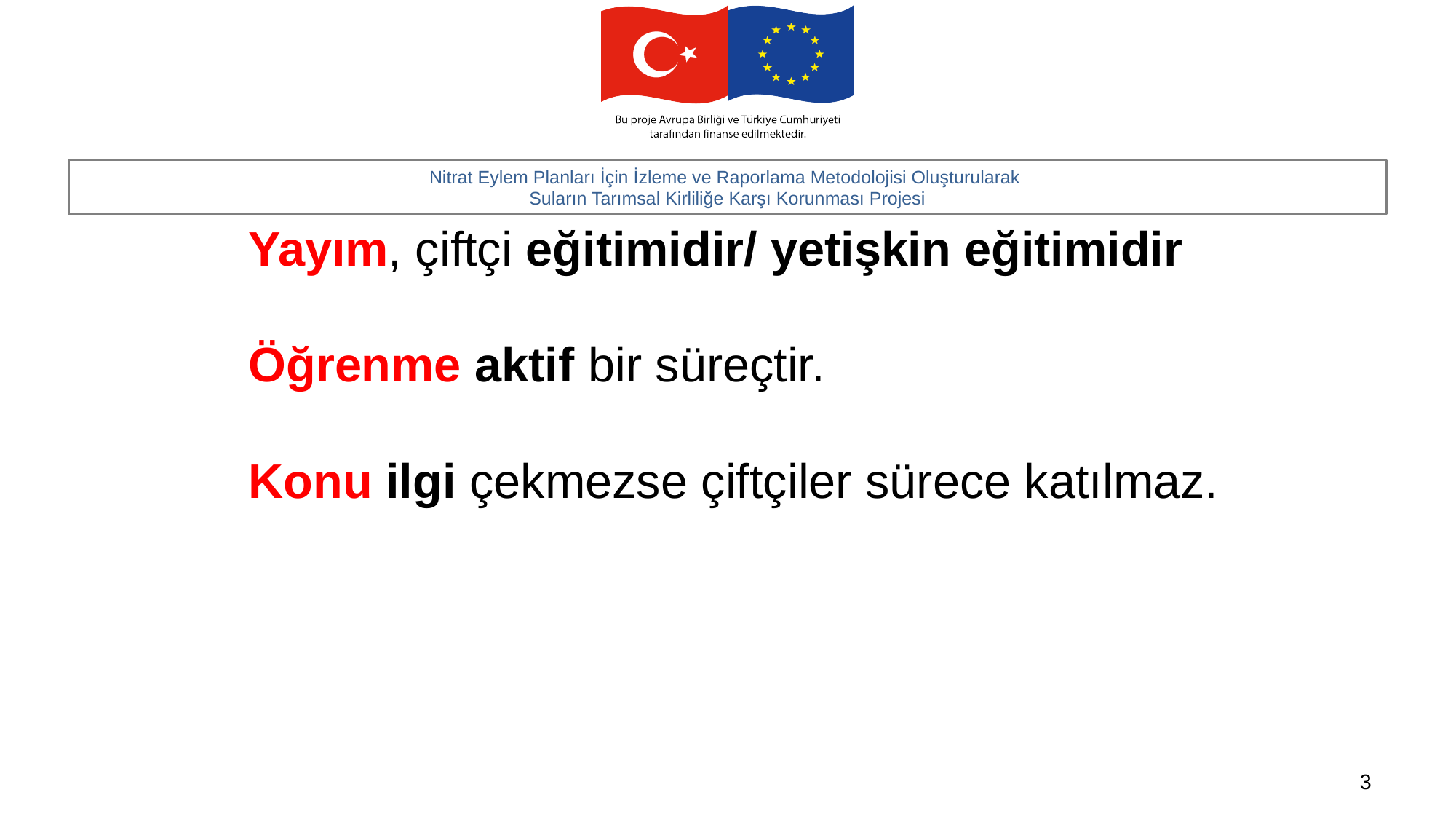

Yayım, çiftçi eğitimidir/ yetişkin eğitimidir

Öğrenme aktif bir süreçtir.

Konu ilgi çekmezse çiftçiler sürece katılmaz.
3